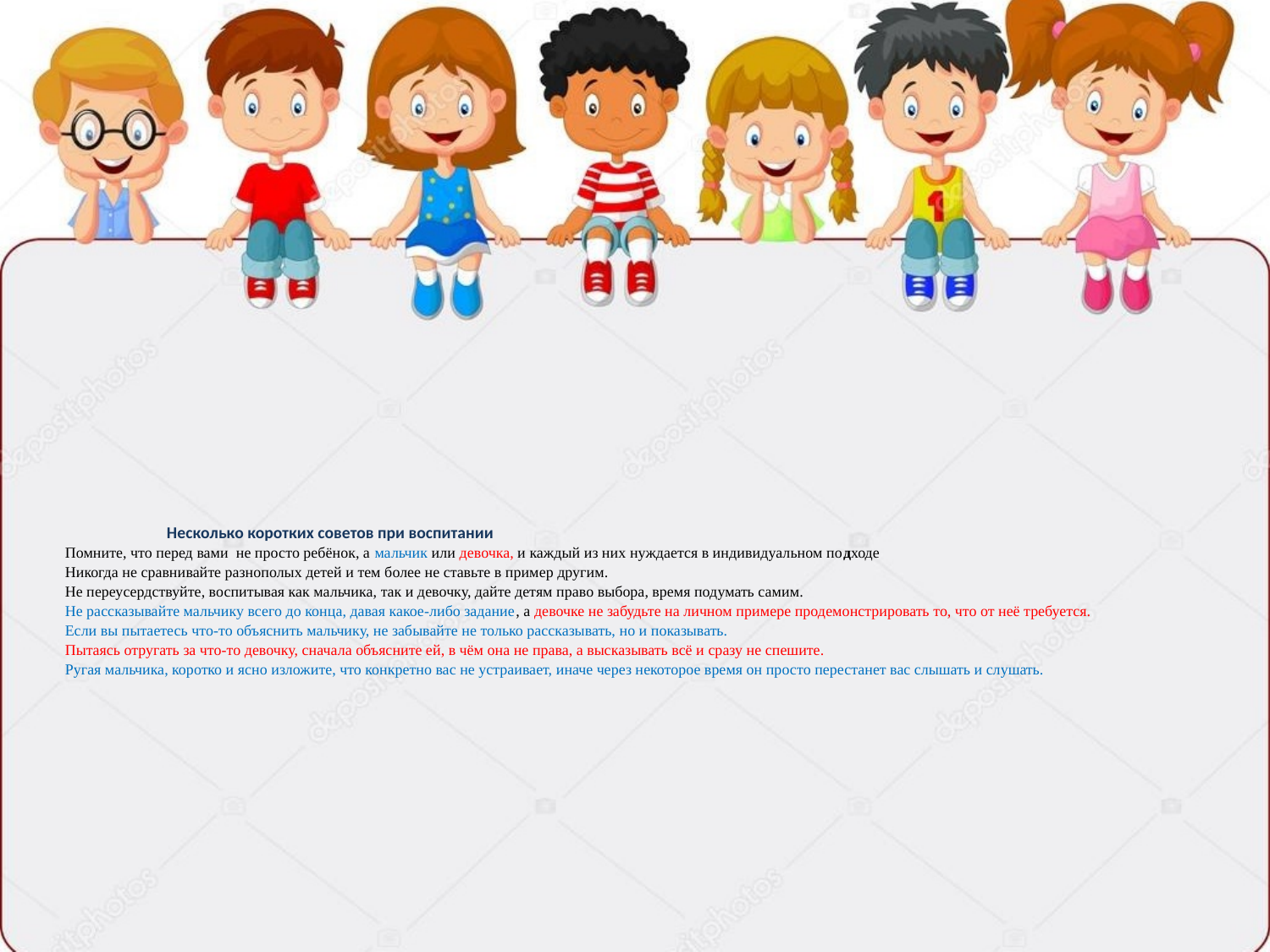

# Несколько коротких советов при воспитании Помните, что перед вами  не просто ребёнок, а мальчик или девочка, и каждый из них нуждается в индивидуальном подходе Никогда не сравнивайте разнополых детей и тем более не ставьте в пример другим. Не переусердствуйте, воспитывая как мальчика, так и девочку, дайте детям право выбора, время подумать самим. Не рассказывайте мальчику всего до конца, давая какое-либо задание, а девочке не забудьте на личном примере продемонстрировать то, что от неё требуется. Если вы пытаетесь что-то объяснить мальчику, не забывайте не только рассказывать, но и показывать. Пытаясь отругать за что-то девочку, сначала объясните ей, в чём она не права, а высказывать всё и сразу не спешите. Ругая мальчика, коротко и ясно изложите, что конкретно вас не устраивает, иначе через некоторое время он просто перестанет вас слышать и слушать.